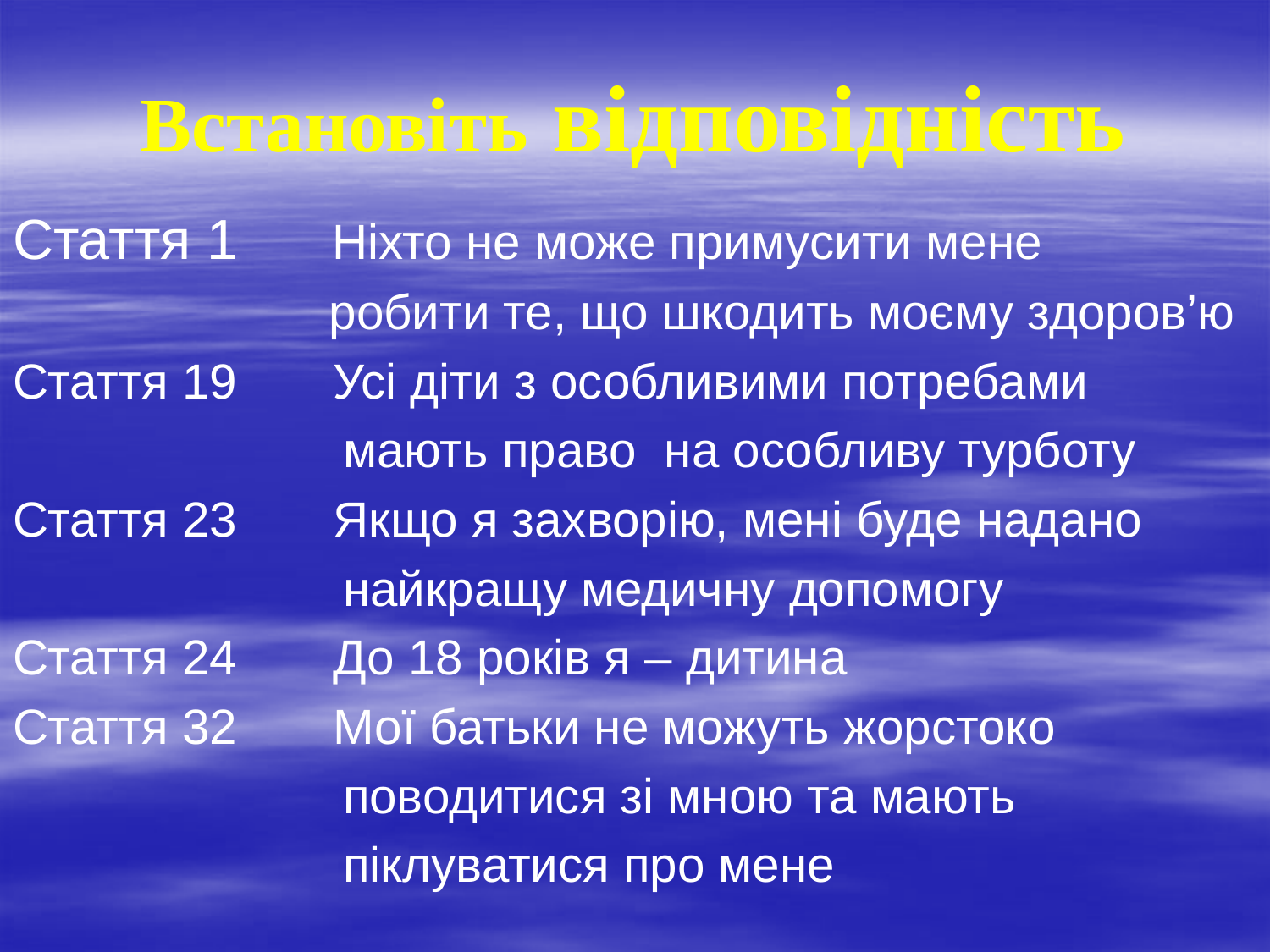

# Встановіть відповідність
Стаття 1      Ніхто не може примусити мене
                       робити те, що шкодить моєму здоров’ю
Стаття 19       Усі діти з особливими потребами
                        мають право  на особливу турботу
Стаття 23       Якщо я захворію, мені буде надано
                        найкращу медичну допомогу
Стаття 24       До 18 років я – дитина
Стаття 32       Мої батьки не можуть жорстоко
                        поводитися зі мною та мають
                        піклуватися про мене